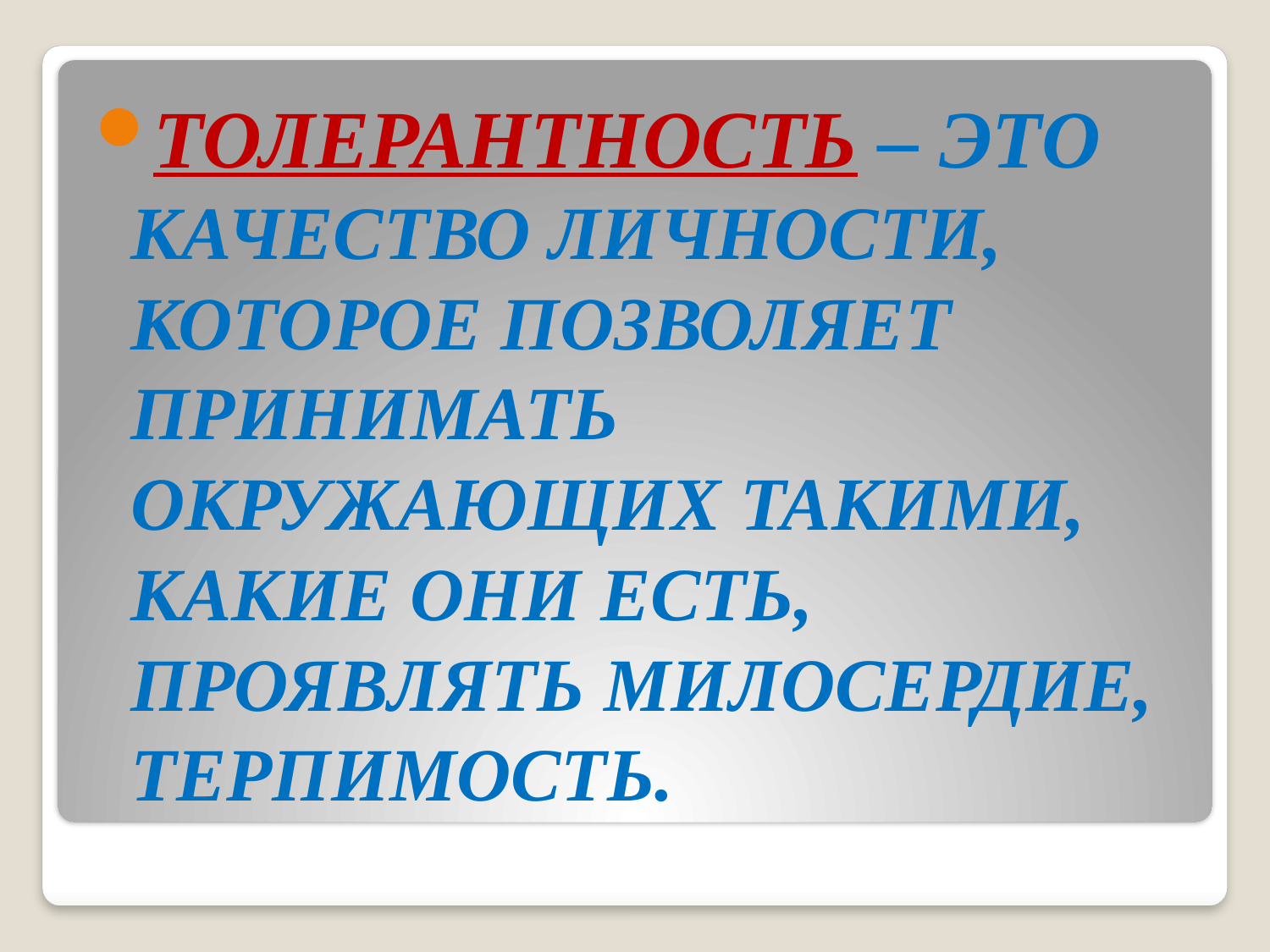

ТОЛЕРАНТНОСТЬ – ЭТО КАЧЕСТВО ЛИЧНОСТИ, КОТОРОЕ ПОЗВОЛЯЕТ ПРИНИМАТЬ ОКРУЖАЮЩИХ ТАКИМИ, КАКИЕ ОНИ ЕСТЬ, ПРОЯВЛЯТЬ МИЛОСЕРДИЕ, ТЕРПИМОСТЬ.